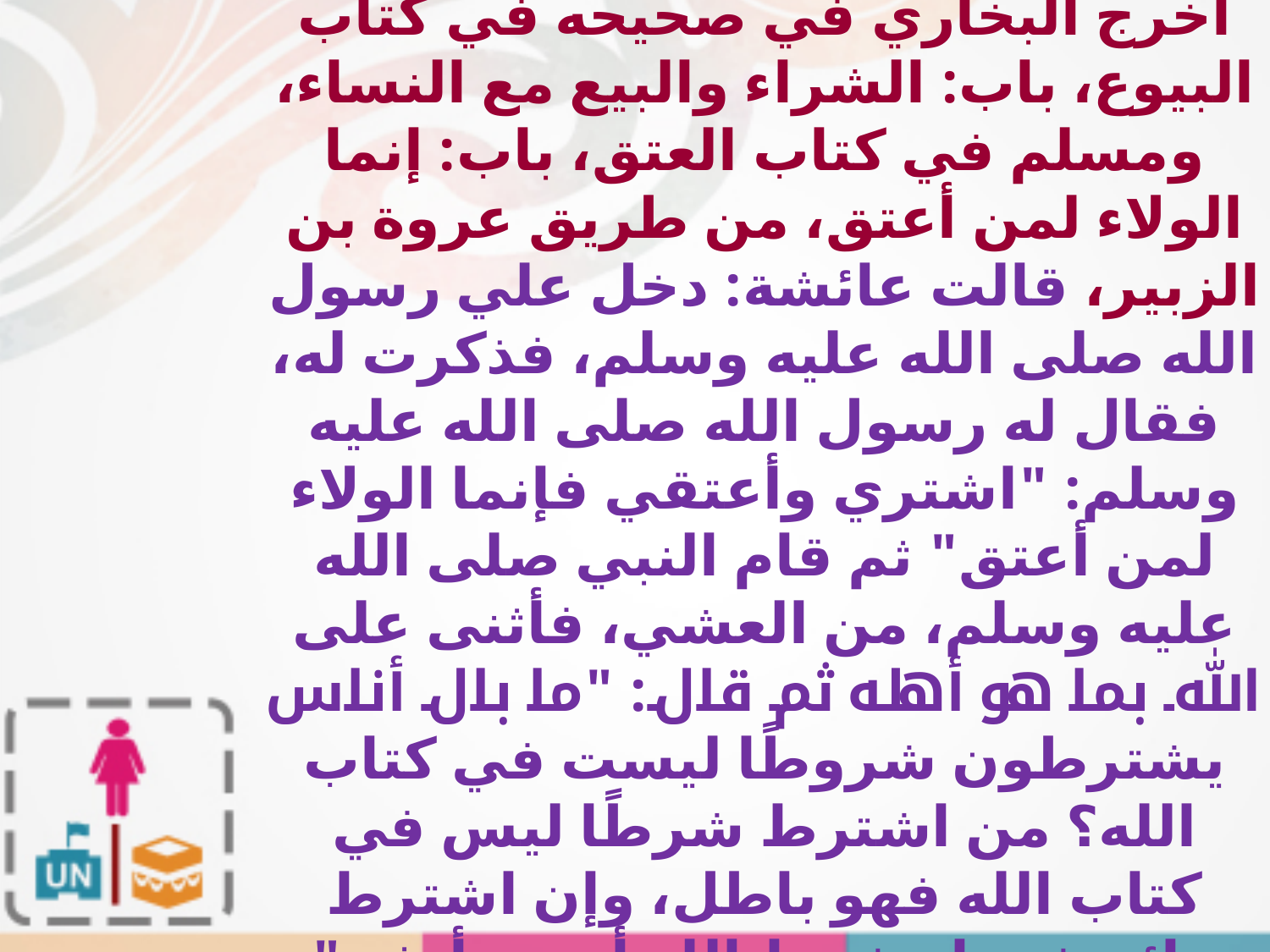

أخرج البخاري في صحيحه في كتاب البيوع، باب: الشراء والبيع مع النساء، ومسلم في كتاب العتق، باب: إنما الولاء لمن أعتق، من طريق عروة بن الزبير، قالت عائشة: دخل علي رسول الله صلى الله عليه وسلم، فذكرت له، فقال له رسول الله صلى الله عليه وسلم: "اشتري وأعتقي فإنما الولاء لمن أعتق" ثم قام النبي صلى الله عليه وسلم، من العشي، فأثنى على الله بما هو أهله ثم قال: "ما بال أناس يشترطون شروطًا ليست في كتاب الله؟ من اشترط شرطًا ليس في كتاب الله فهو باطل، وإن اشترط مائة شرط، شرط الله أحق وأوثق"